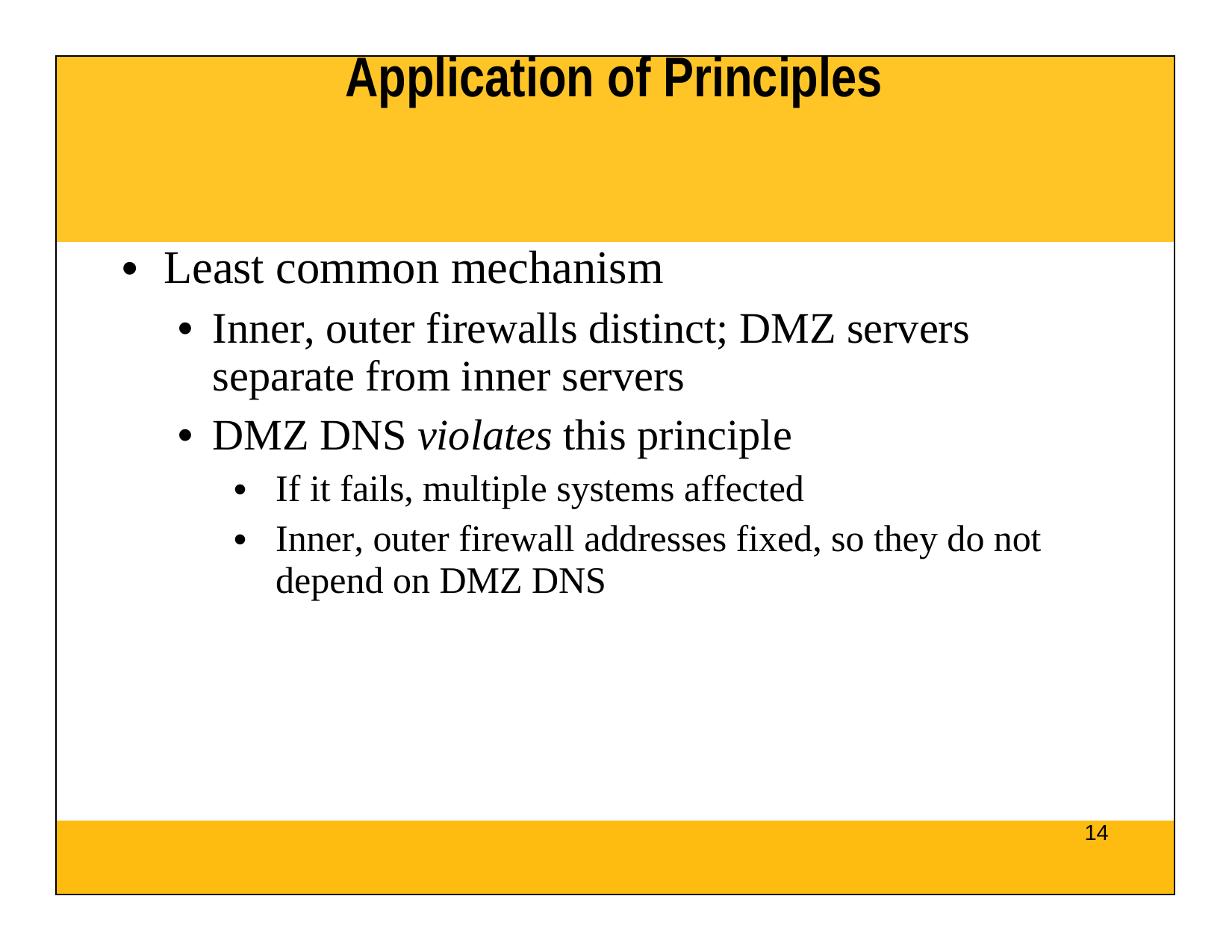

| Application of Principles |
| --- |
| Least common mechanism Inner, outer firewalls distinct; DMZ servers separate from inner servers DMZ DNS violates this principle If it fails, multiple systems affected Inner, outer firewall addresses fixed, so they do not depend on DMZ DNS |
| 14 |